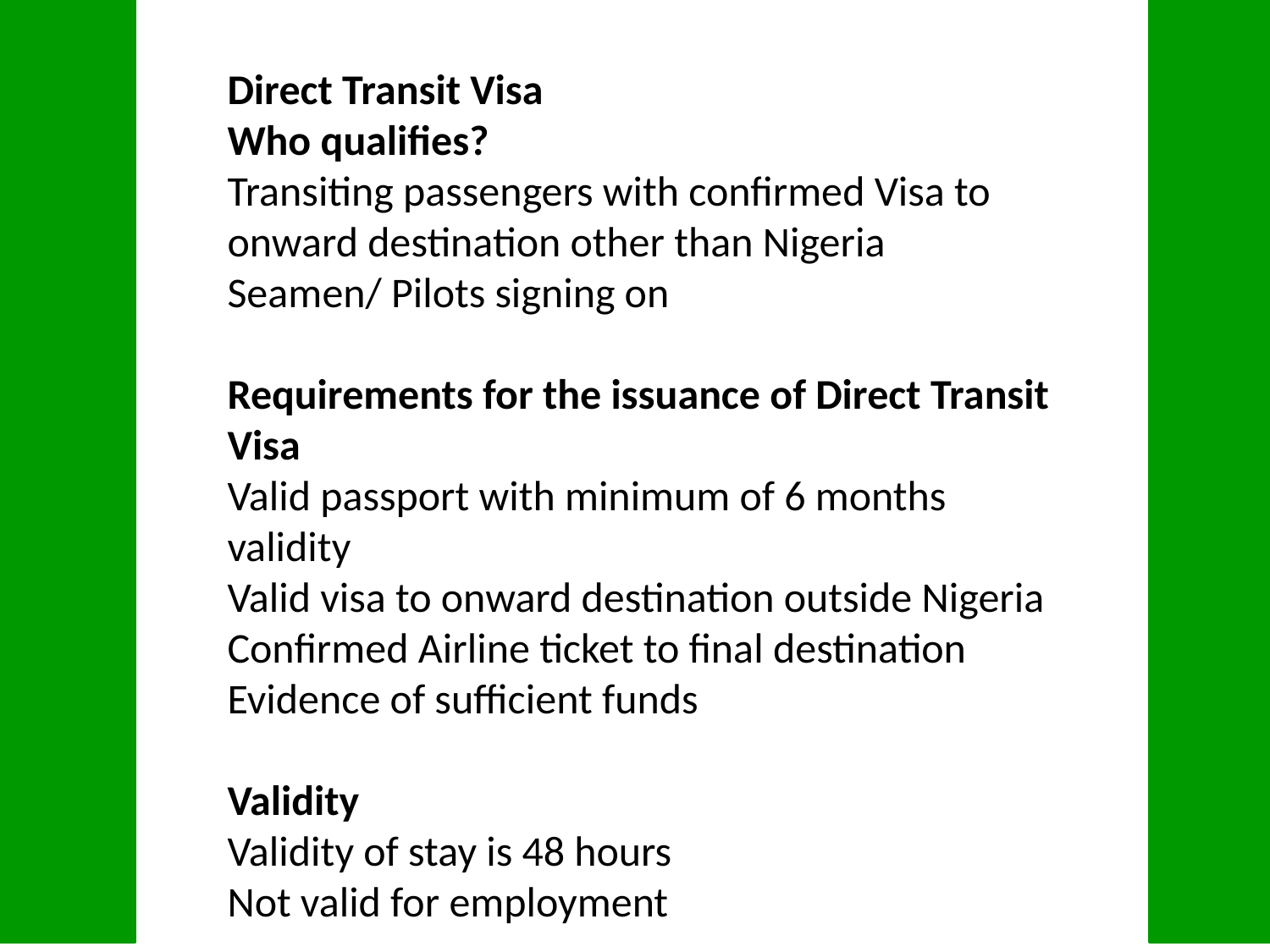

Direct Transit Visa
Who qualifies?
Transiting passengers with confirmed Visa to onward destination other than Nigeria
Seamen/ Pilots signing on

Requirements for the issuance of Direct Transit Visa
Valid passport with minimum of 6 months validity
Valid visa to onward destination outside Nigeria
Confirmed Airline ticket to final destination
Evidence of sufficient funds

Validity
Validity of stay is 48 hours
Not valid for employment